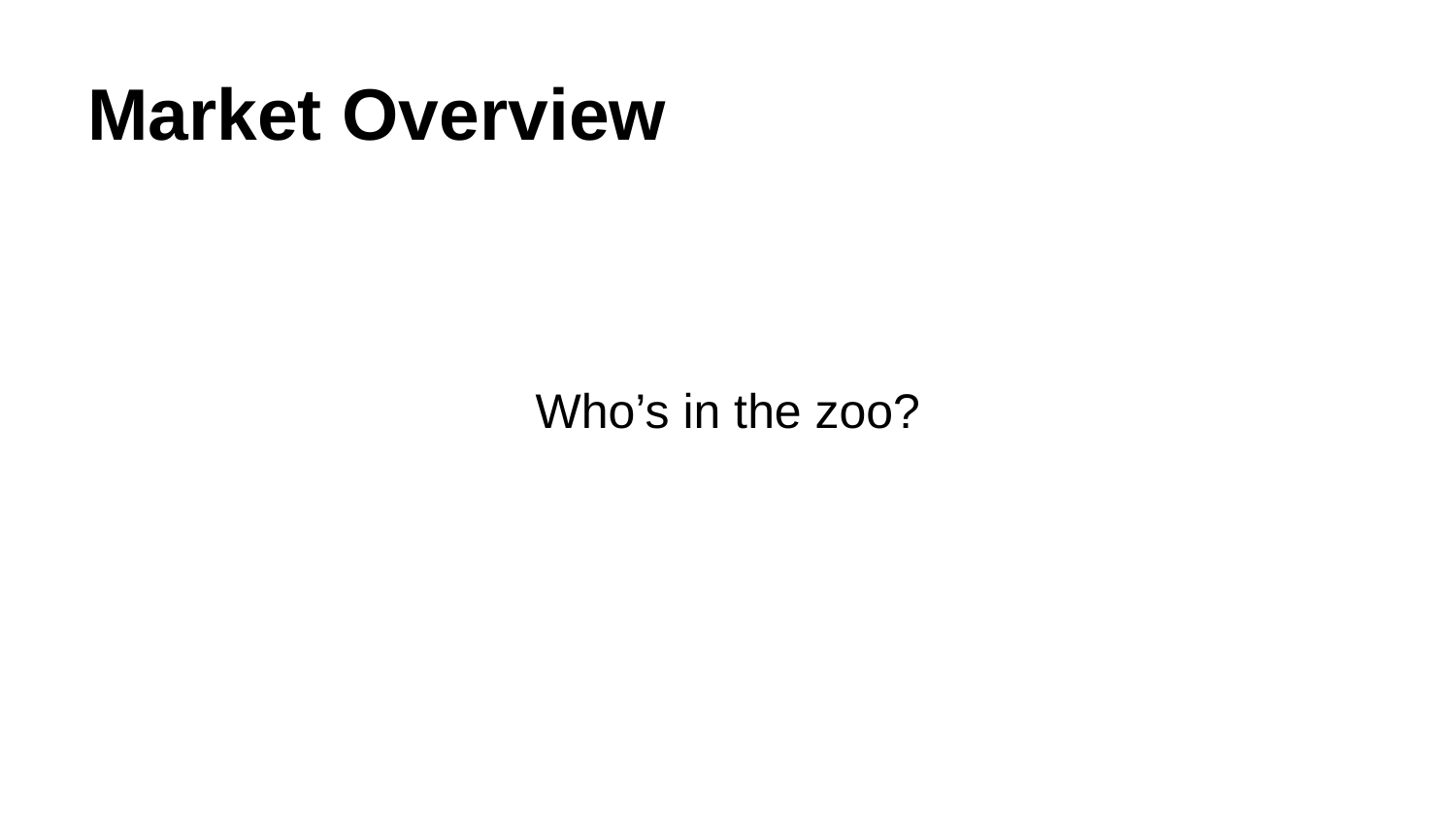

# Market Overview

Who’s in the zoo?